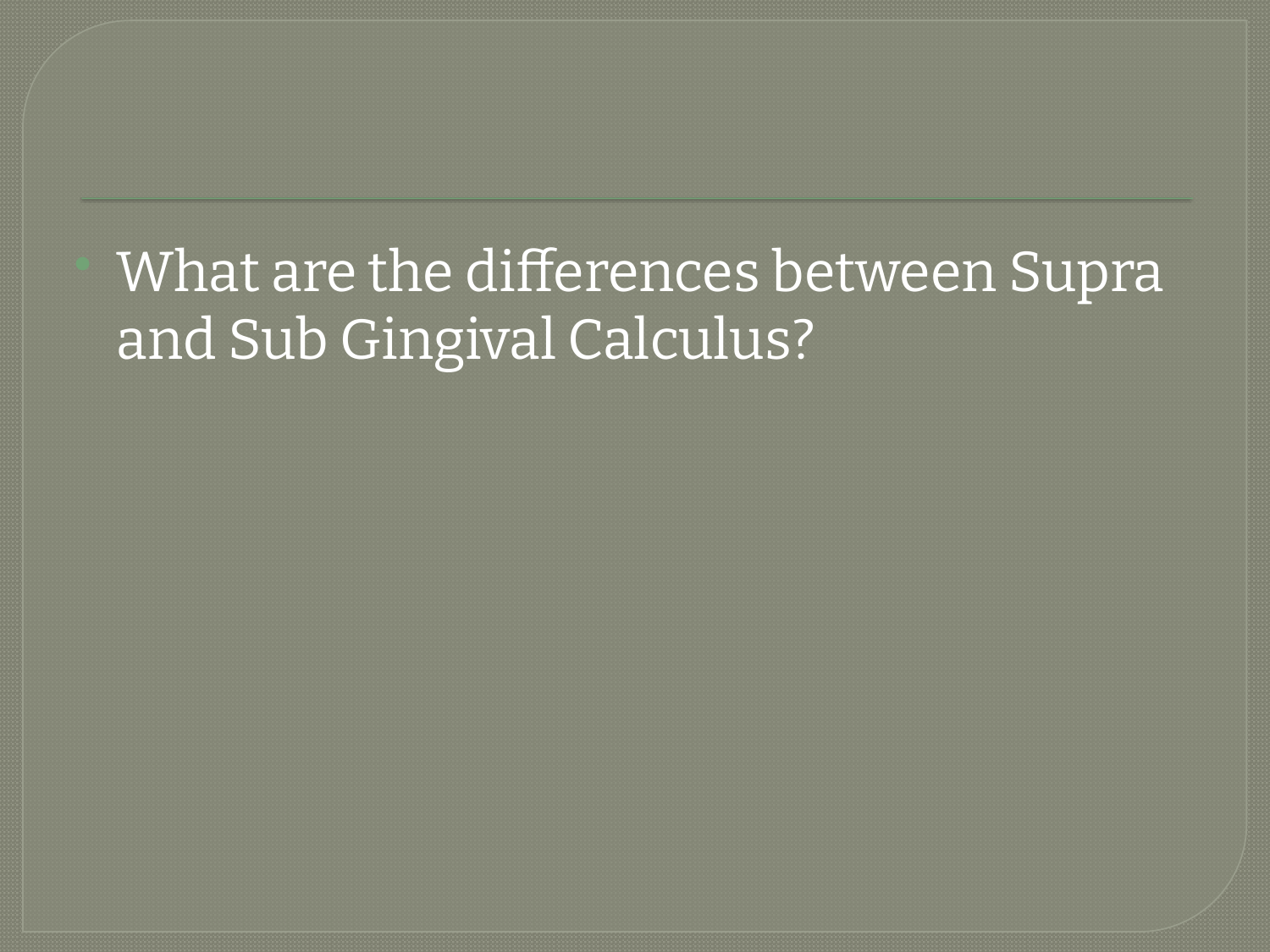

#
What are the differences between Supra and Sub Gingival Calculus?